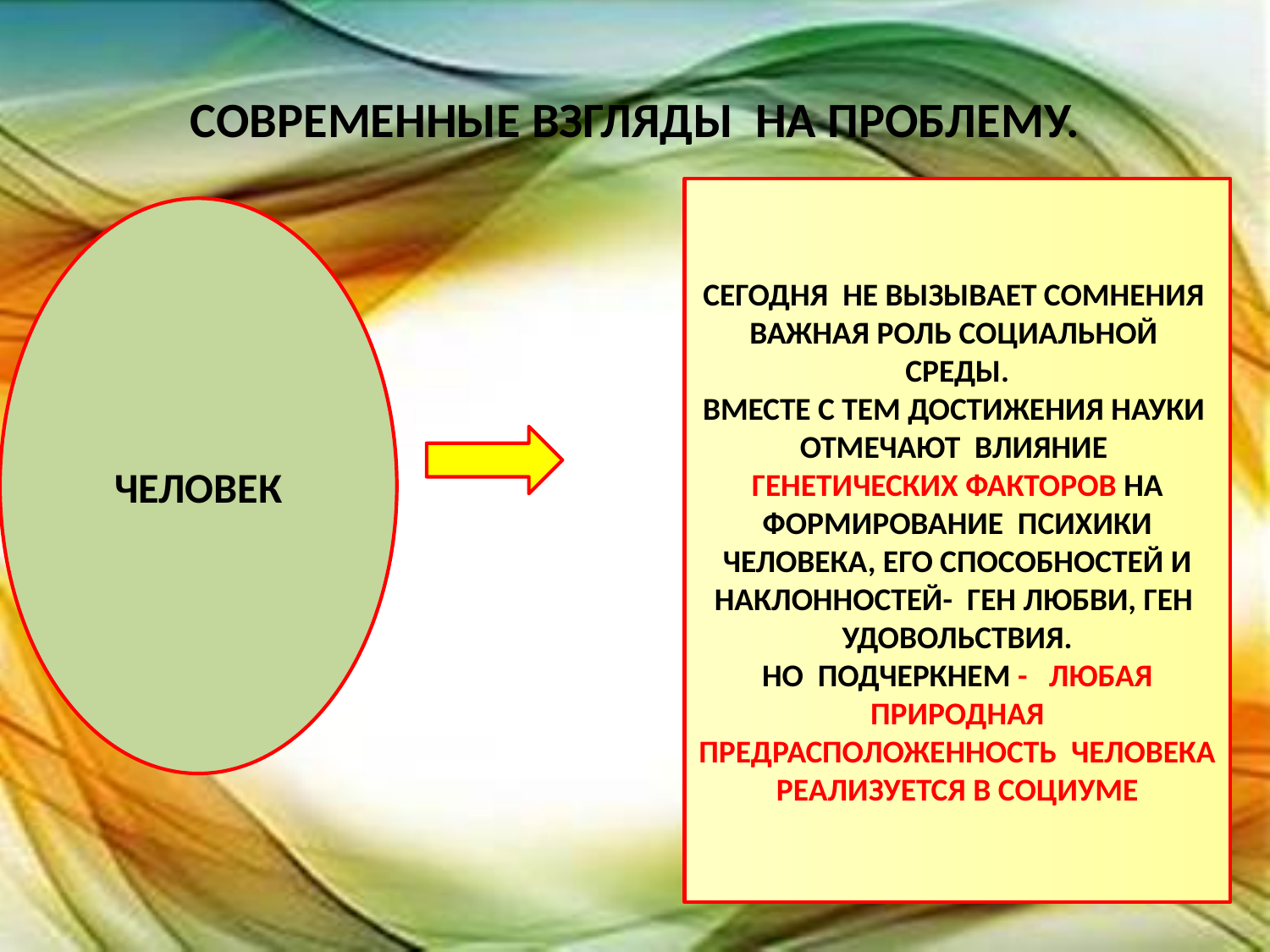

# СОВРЕМЕННЫЕ ВЗГЛЯДЫ  НА ПРОБЛЕМУ.
СЕГОДНЯ  НЕ ВЫЗЫВАЕТ СОМНЕНИЯ  ВАЖНАЯ РОЛЬ СОЦИАЛЬНОЙ  СРЕДЫ.
ВМЕСТЕ С ТЕМ ДОСТИЖЕНИЯ НАУКИ  ОТМЕЧАЮТ  ВЛИЯНИЕ  ГЕНЕТИЧЕСКИХ ФАКТОРОВ НА ФОРМИРОВАНИЕ  ПСИХИКИ ЧЕЛОВЕКА, ЕГО СПОСОБНОСТЕЙ И НАКЛОННОСТЕЙ-  ГЕН ЛЮБВИ, ГЕН  УДОВОЛЬСТВИЯ.
НО  ПОДЧЕРКНЕМ -   ЛЮБАЯ ПРИРОДНАЯ ПРЕДРАСПОЛОЖЕННОСТЬ  ЧЕЛОВЕКА РЕАЛИЗУЕТСЯ В СОЦИУМЕ
ЧЕЛОВЕК